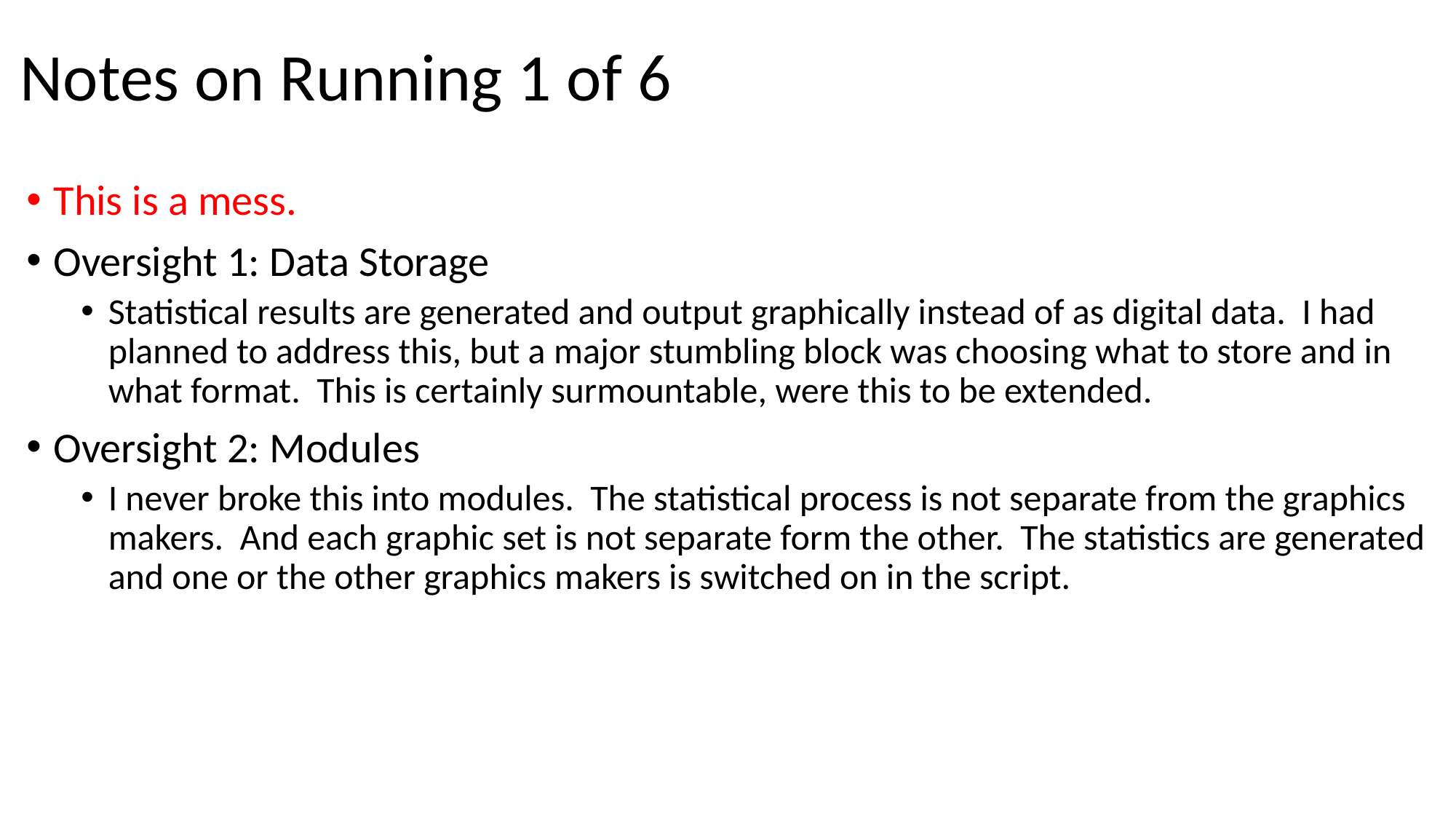

# Notes on Running 1 of 6
This is a mess.
Oversight 1: Data Storage
Statistical results are generated and output graphically instead of as digital data.  I had planned to address this, but a major stumbling block was choosing what to store and in what format.  This is certainly surmountable, were this to be extended.
Oversight 2: Modules
I never broke this into modules.  The statistical process is not separate from the graphics makers.  And each graphic set is not separate form the other.  The statistics are generated and one or the other graphics makers is switched on in the script.